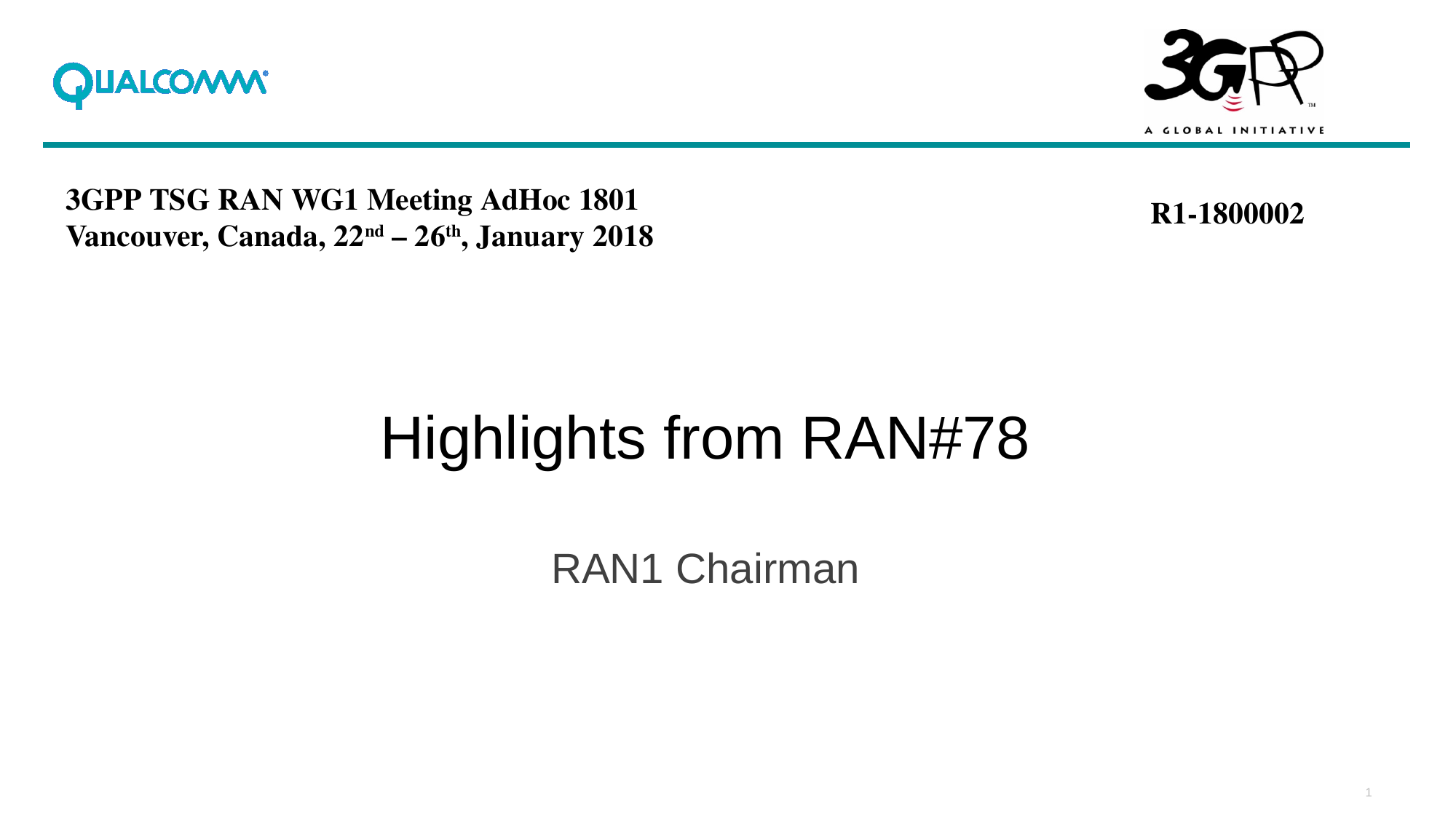

3GPP TSG RAN WG1 Meeting AdHoc 1801
Vancouver, Canada, 22nd – 26th, January 2018
R1-1800002
Highlights from RAN#78

RAN1 Chairman